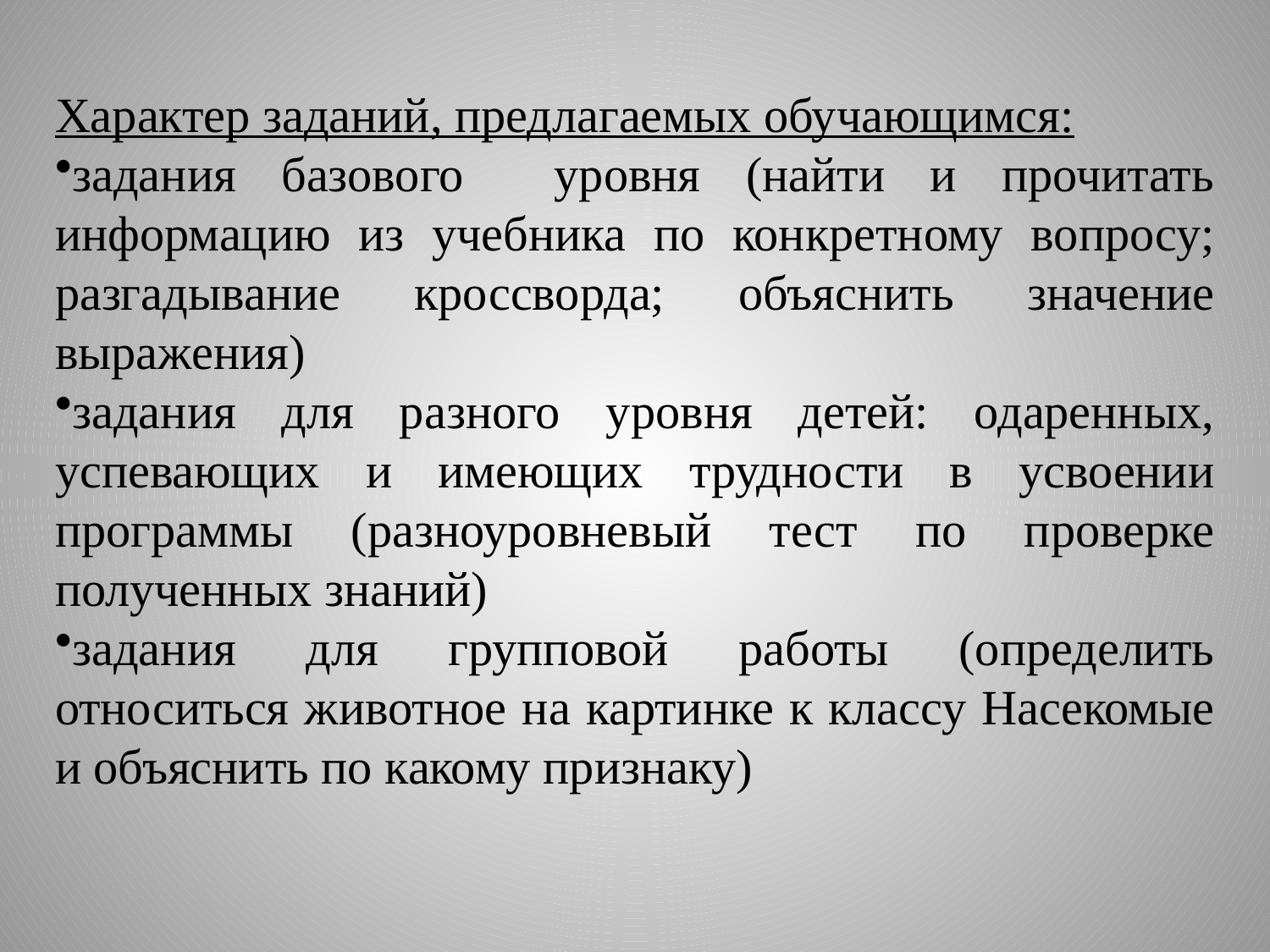

Характер заданий, предлагаемых обучающимся:
задания базового  уровня (найти и прочитать информацию из учебника по конкретному вопросу; разгадывание кроссворда; объяснить значение выражения)
задания для разного уровня детей: одаренных, успевающих и имеющих трудности в усвоении программы (разноуровневый тест по проверке полученных знаний)
задания для групповой работы (определить относиться животное на картинке к классу Насекомые и объяснить по какому признаку)